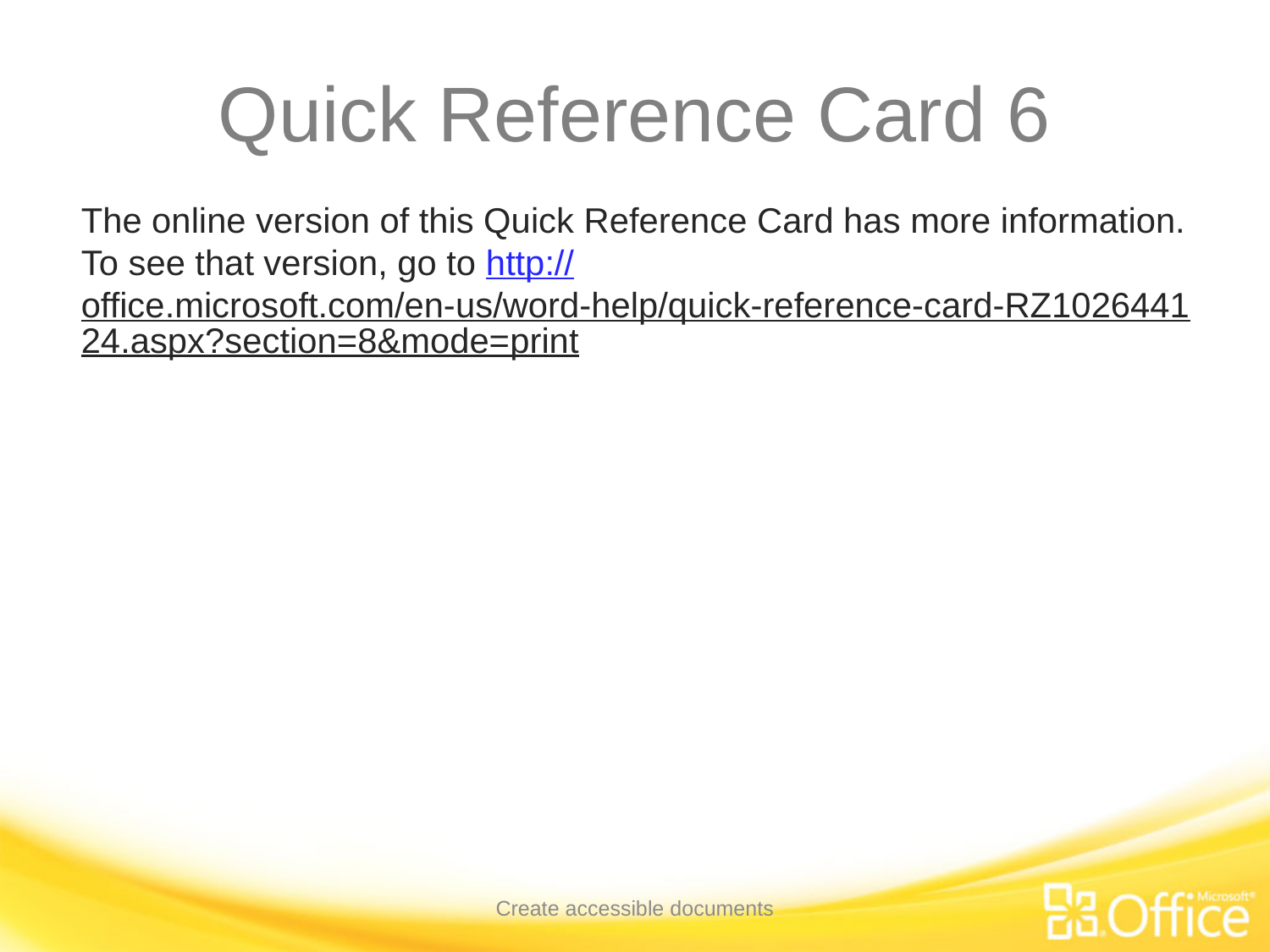

# Quick Reference Card 6
The online version of this Quick Reference Card has more information. To see that version, go to http://office.microsoft.com/en-us/word-help/quick-reference-card-RZ102644124.aspx?section=8&mode=print
Create accessible documents